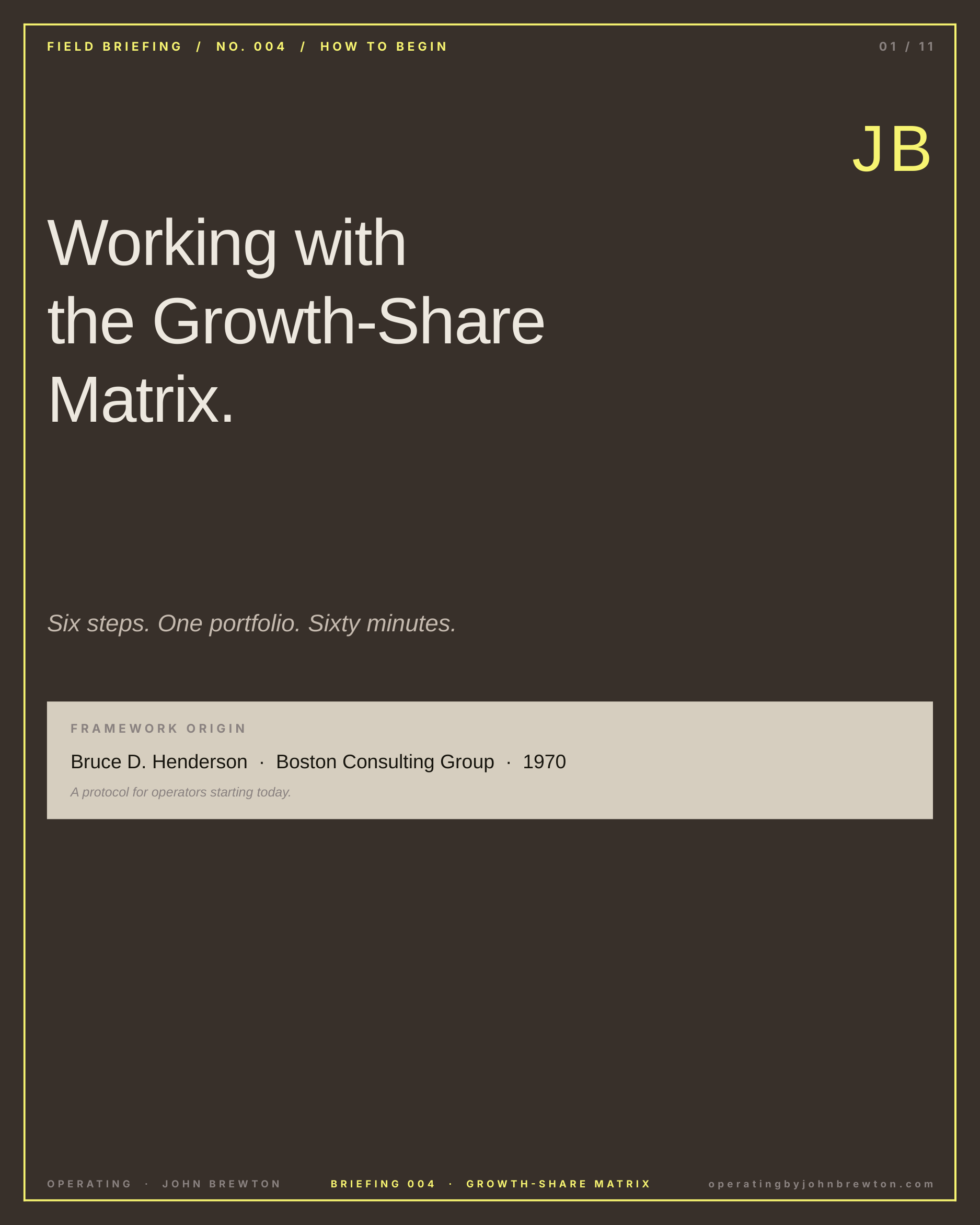

FIELD BRIEFING  /  NO. 004  /  HOW TO BEGIN
01 / 11
JB
Working with
the Growth-Share
Matrix.
Six steps. One portfolio. Sixty minutes.

FRAMEWORK ORIGIN
Bruce D. Henderson  ·  Boston Consulting Group  ·  1970
A protocol for operators starting today.
BRIEFING 004  ·  GROWTH-SHARE MATRIX
operatingbyjohnbrewton.com
OPERATING  ·  JOHN BREWTON